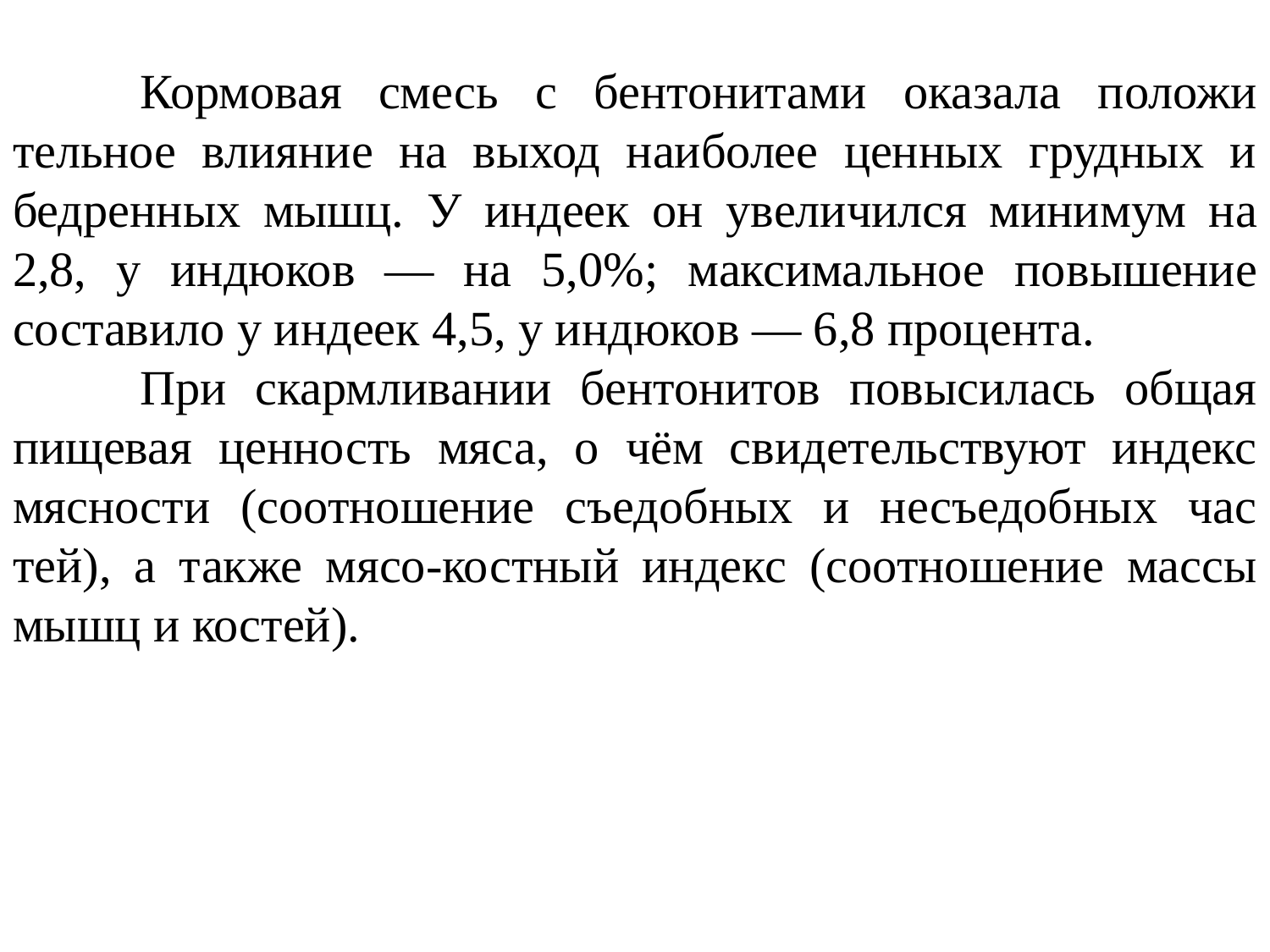

Кормовая смесь с бентонитами оказала положи­тельное влияние на выход наиболее ценных грудных и бедренных мышц. У индеек он увеличился мини­мум на 2,8, у индюков — на 5,0%; максимальное по­вышение составило у индеек 4,5, у индюков — 6,8 процента.
	При скармливании бентонитов повысилась общая пищевая ценность мяса, о чём свидетельствуют индекс мясности (соотношение съедобных и несъедобных час­тей), а также мясо-костный индекс (соотношение мас­сы мышц и костей).